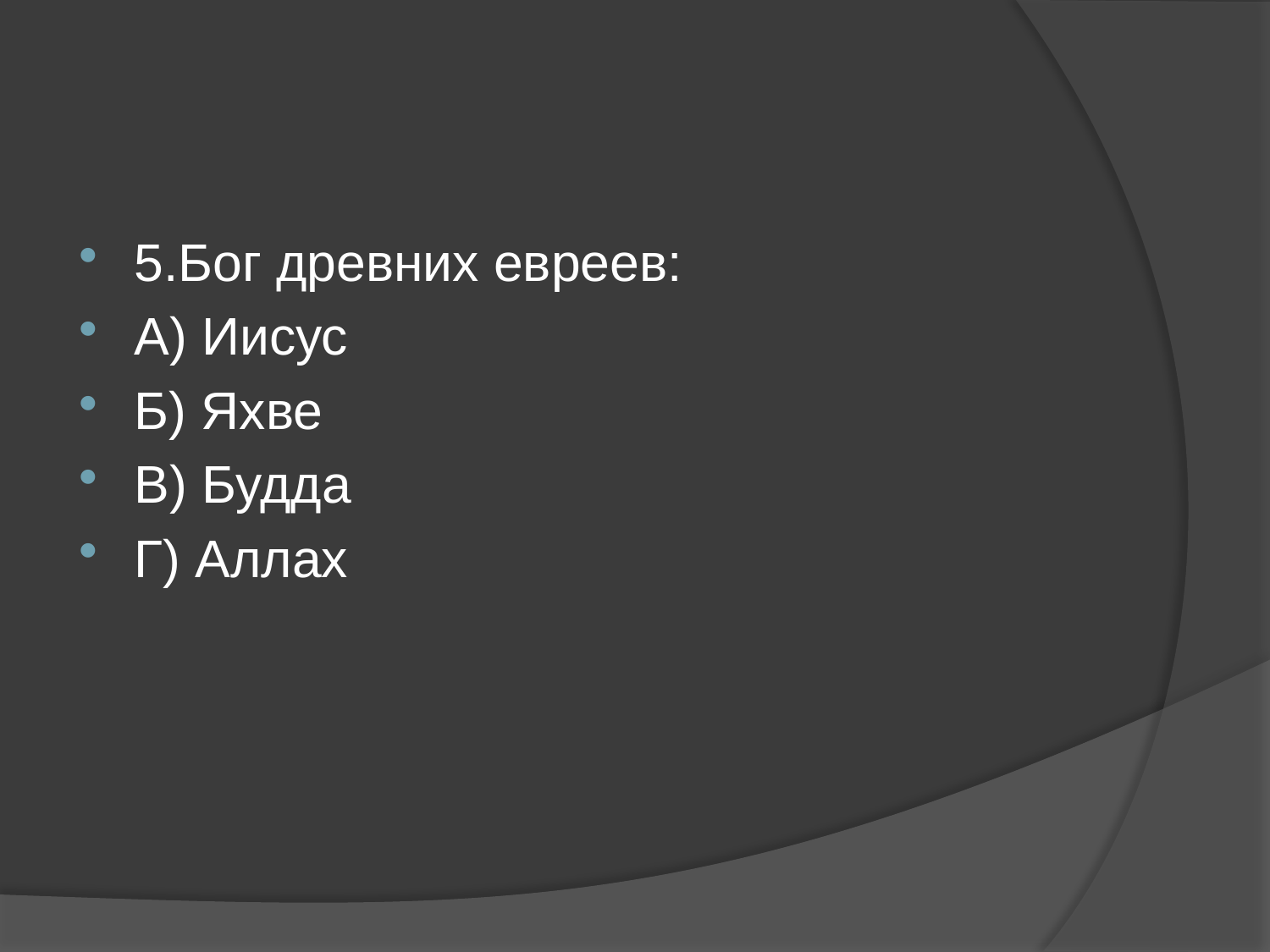

#
5.Бог древних евреев:
А) Иисус
Б) Яхве
В) Будда
Г) Аллах